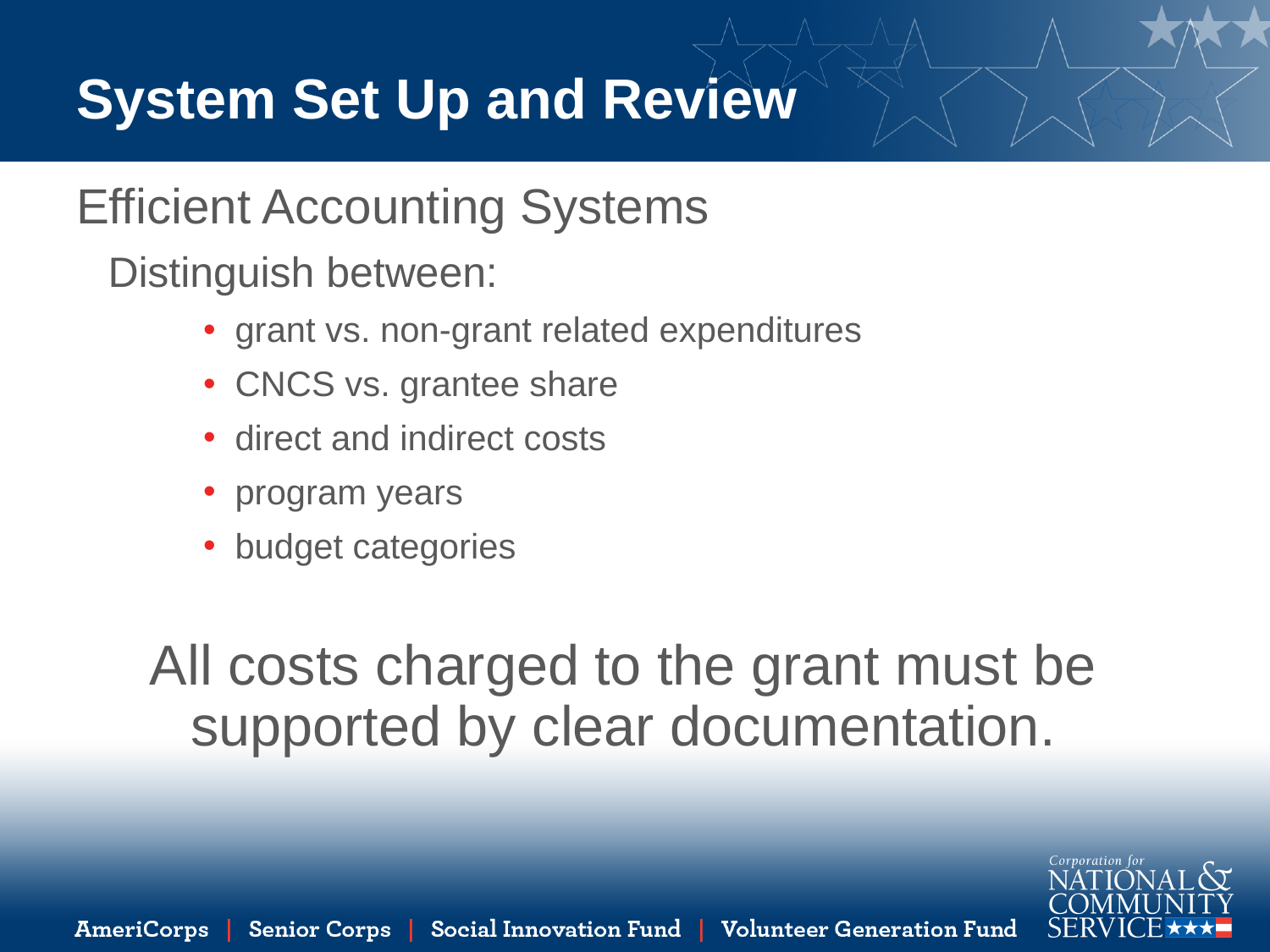

# System Set Up and Review
Efficient Accounting Systems
Distinguish between:
grant vs. non-grant related expenditures
CNCS vs. grantee share
direct and indirect costs
program years
budget categories

All costs charged to the grant must be supported by clear documentation.